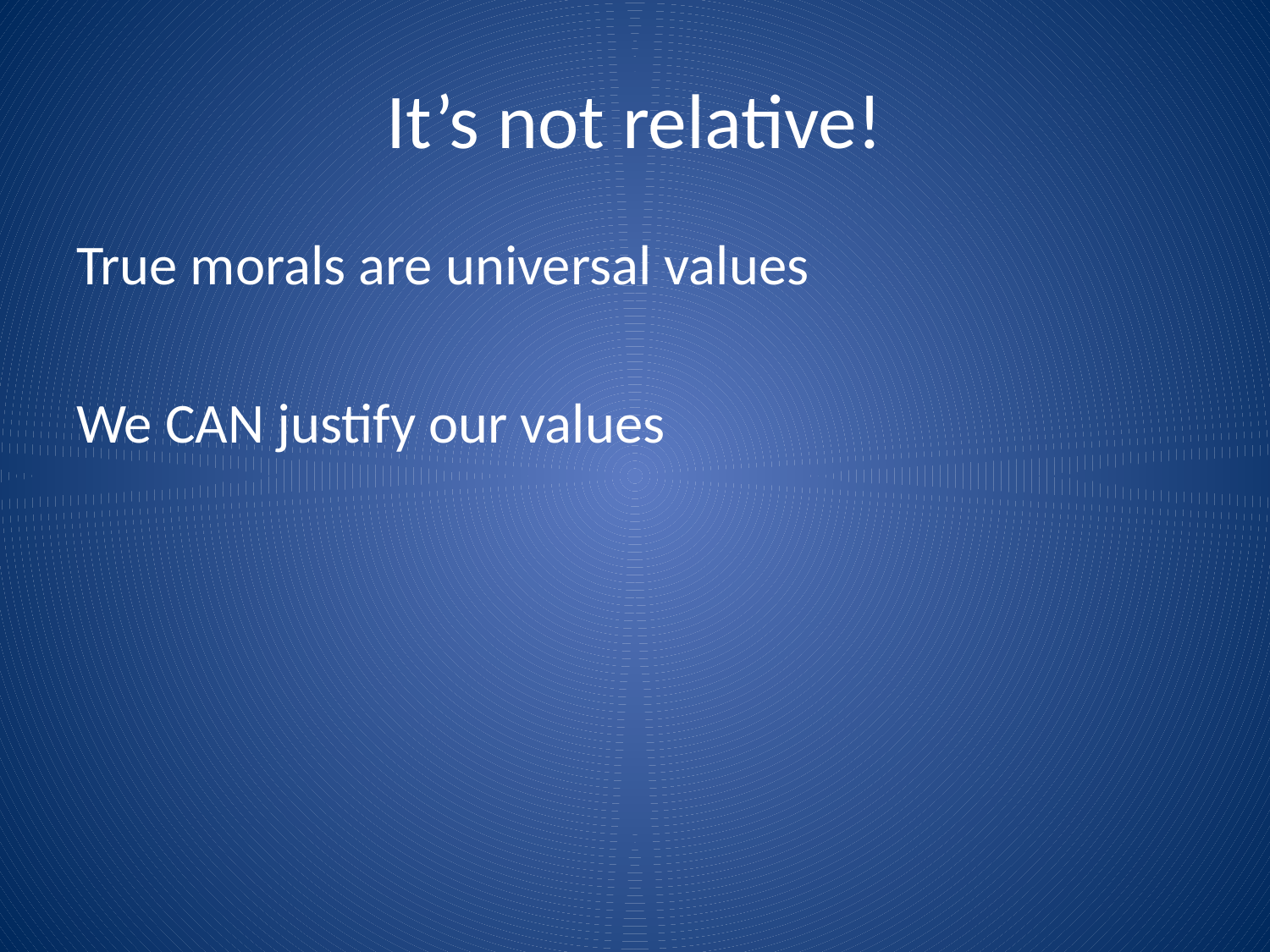

# It’s not relative!
True morals are universal values

We CAN justify our values